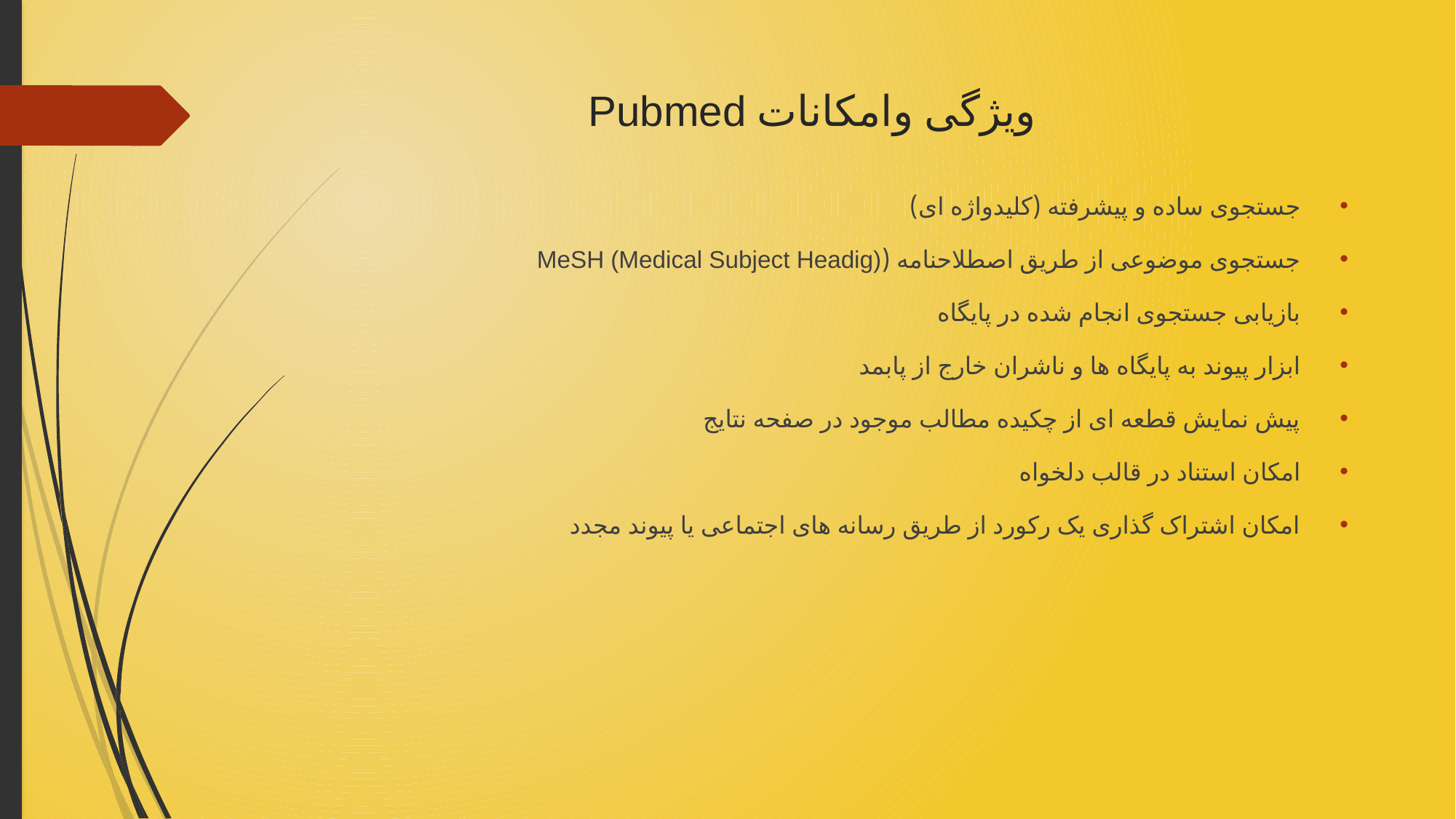

# ویژگی وامکانات Pubmed
جستجوی ساده و پیشرفته (کلیدواژه ای)
جستجوی موضوعی از طریق اصطلاحنامه (MeSH (Medical Subject Headig)
بازیابی جستجوی انجام شده در پایگاه
ابزار پیوند به پایگاه ها و ناشران خارج از پابمد
پیش نمایش قطعه ای از چکیده مطالب موجود در صفحه نتایج
امکان استناد در قالب دلخواه
امکان اشتراک گذاری یک رکورد از طریق رسانه های اجتماعی یا پیوند مجدد